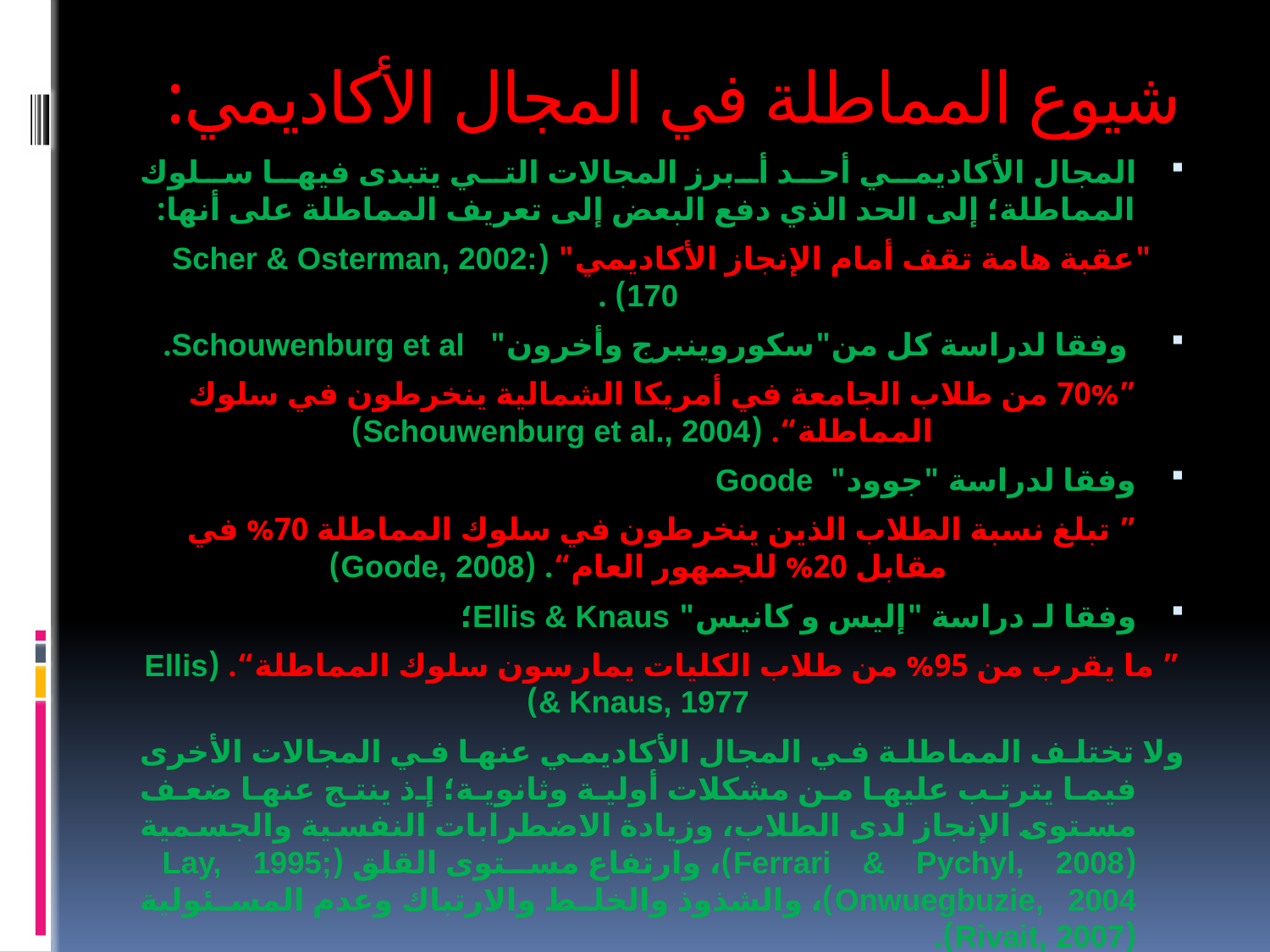

# شيوع المماطلة في المجال الأكاديمي:
المجال الأكاديمي أحد أبرز المجالات التي يتبدى فيها سلوك المماطلة؛ إلى الحد الذي دفع البعض إلى تعريف المماطلة على أنها:
"عقبة هامة تقف أمام الإنجاز الأكاديمي" (Scher & Osterman, 2002: 170) .
 وفقا لدراسة كل من"سكوروينبرج وأخرون"   Schouwenburg et al.
”70% من طلاب الجامعة في أمريكا الشمالية ينخرطون في سلوك المماطلة“. (Schouwenburg et al., 2004)
وفقا لدراسة "جوود"  Goode
” تبلغ نسبة الطلاب الذين ينخرطون في سلوك المماطلة 70% في مقابل 20% للجمهور العام“. (Goode, 2008)
وفقا لـ دراسة "إليس و كانيس" Ellis & Knaus؛
” ما يقرب من 95% من طلاب الكليات يمارسون سلوك المماطلة“. (Ellis & Knaus, 1977)
ولا تختلف المماطلة في المجال الأكاديمي عنها في المجالات الأخرى فيما يترتب عليها من مشكلات أولية وثانوية؛ إذ ينتج عنها ضعف مستوى الإنجاز لدى الطلاب، وزيادة الاضطرابات النفسية والجسمية (Ferrari & Pychyl, 2008)، وارتفاع مستوى القلق (Lay, 1995; Onwuegbuzie, 2004)، والشذوذ والخلط والارتباك وعدم المسئولية (Rivait, 2007).